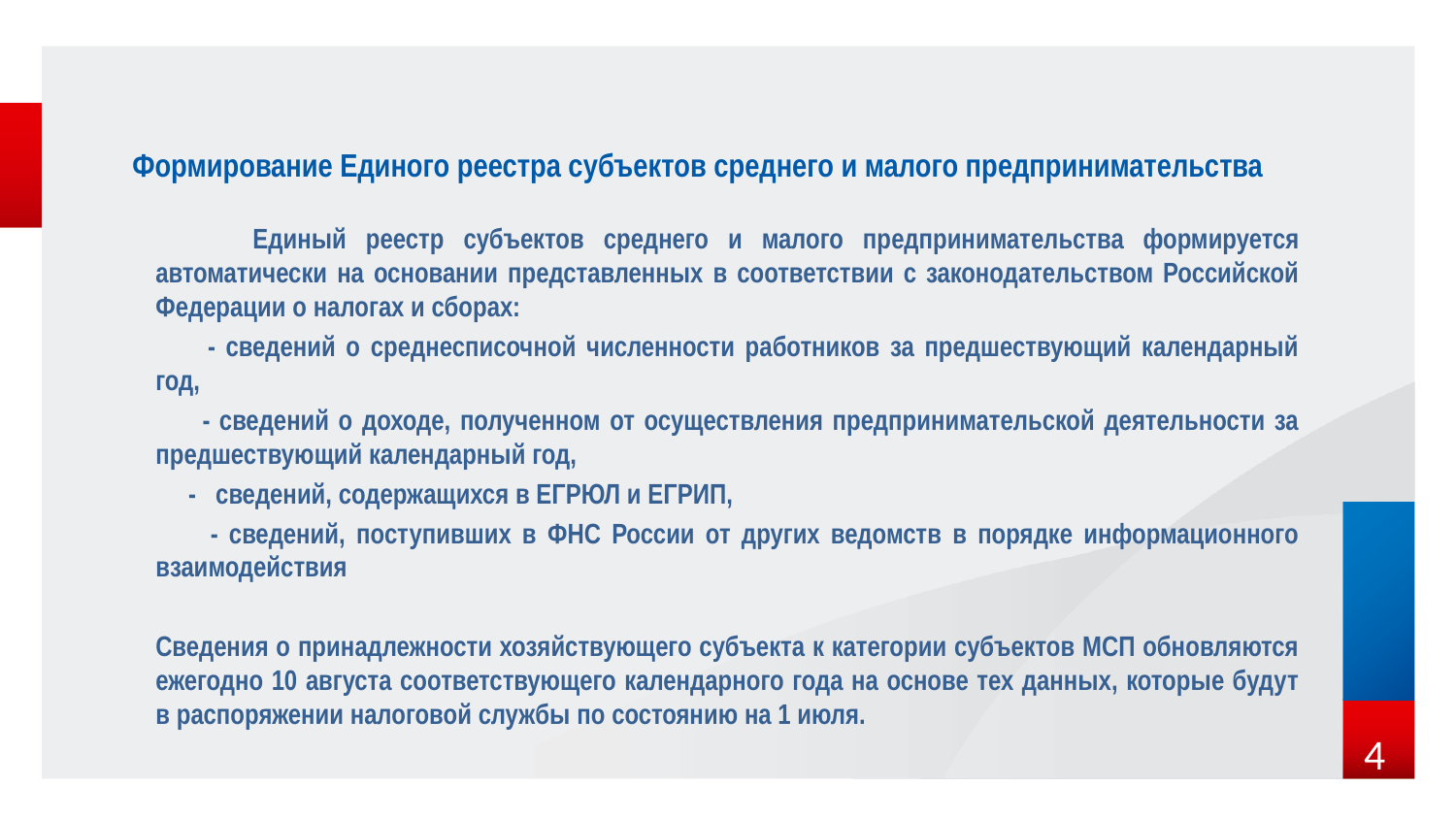

# Формирование Единого реестра субъектов среднего и малого предпринимательства
     Единый реестр субъектов среднего и малого предпринимательства формируется автоматически на основании представленных в соответствии с законодательством Российской Федерации о налогах и сборах:
     - сведений о среднесписочной численности работников за предшествующий календарный год,
     - сведений о доходе, полученном от осуществления предпринимательской деятельности за предшествующий календарный год,
     -   сведений, содержащихся в ЕГРЮЛ и ЕГРИП,
     - сведений, поступивших в ФНС России от других ведомств в порядке информационного взаимодействия

Сведения о принадлежности хозяйствующего субъекта к категории субъектов МСП обновляются ежегодно 10 августа соответствующего календарного года на основе тех данных, которые будут в распоряжении налоговой службы по состоянию на 1 июля.

4